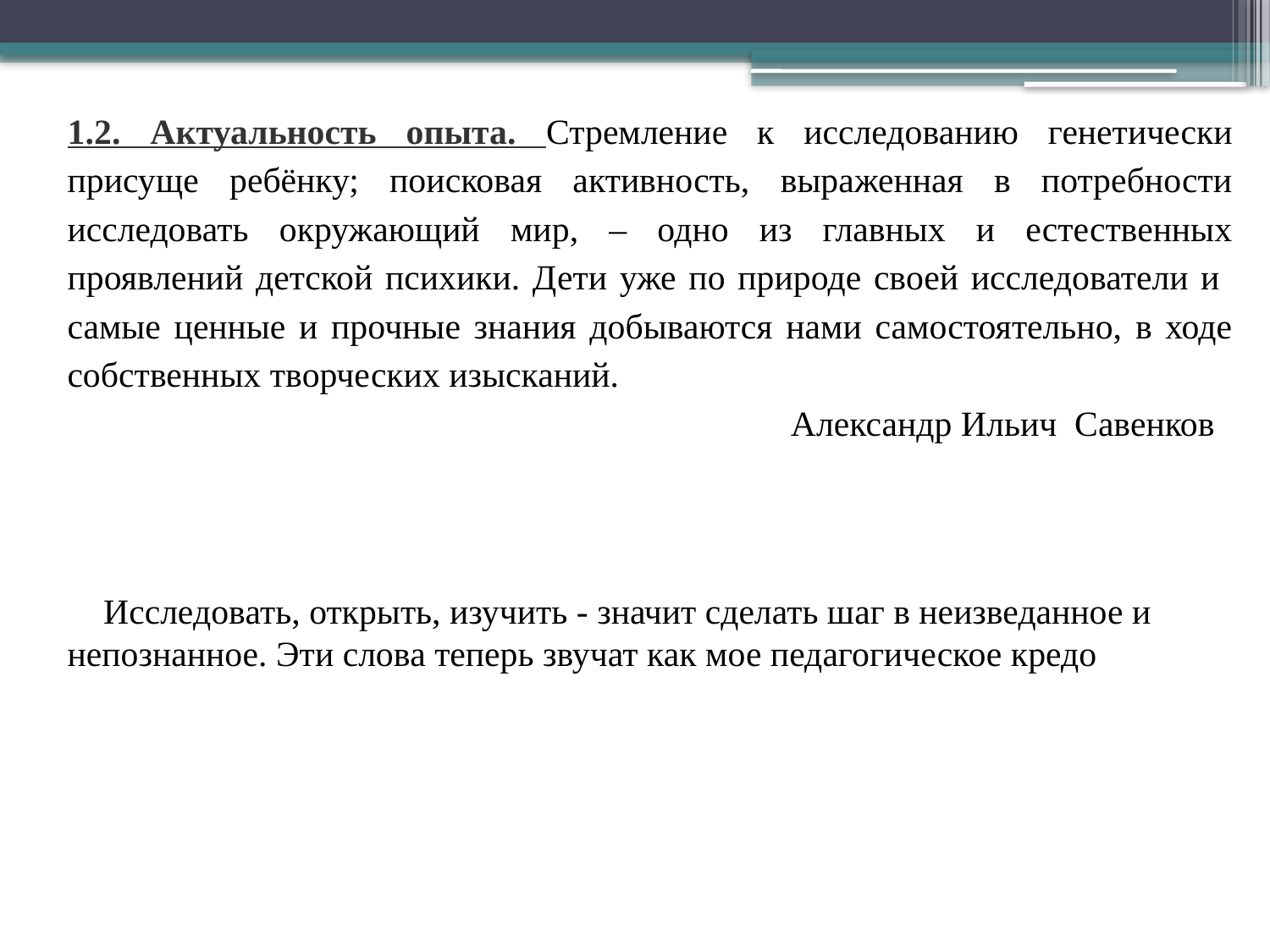

1.2. Актуальность опыта. Стремление к исследованию генетически присуще ребёнку; поисковая активность, выраженная в потребности исследовать окружающий мир, – одно из главных и естественных проявлений детской психики. Дети уже по природе своей исследователи и  самые ценные и прочные знания добываются нами самостоятельно, в ходе собственных творческих изысканий.
                                                                                 Александр Ильич  Савенков

    Исследовать, открыть, изучить - значит сделать шаг в неизведанное и непознанное. Эти слова теперь звучат как мое педагогическое кредо